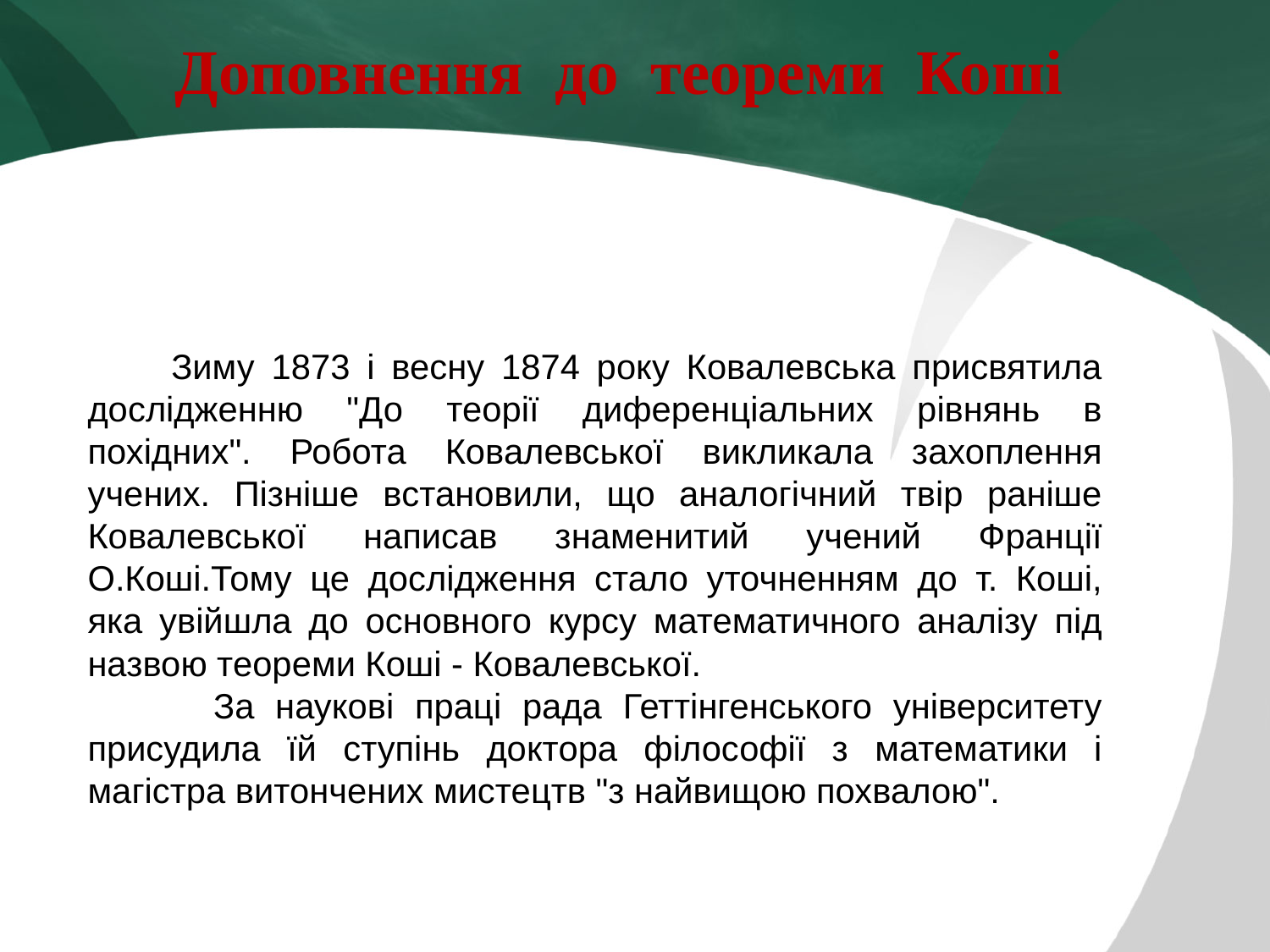

# Доповнення  до  теореми  Коші
     Зиму 1873 і весну 1874 року Ковалевська присвятила дослідженню "До теорії диференціальних рівнянь в похідних". Робота Ковалевської викликала захоплення учених. Пізніше встановили, що аналогічний твір раніше Ковалевської написав знаменитий учений Франції О.Коші.Тому це дослідження стало уточненням до т. Коші, яка увійшла до основного курсу математичного аналізу під назвою теореми Коші - Ковалевської.
      За наукові праці рада Геттінгенського університету присудила їй ступінь доктора філософії з математики і магістра витончених мистецтв "з найвищою похвалою".